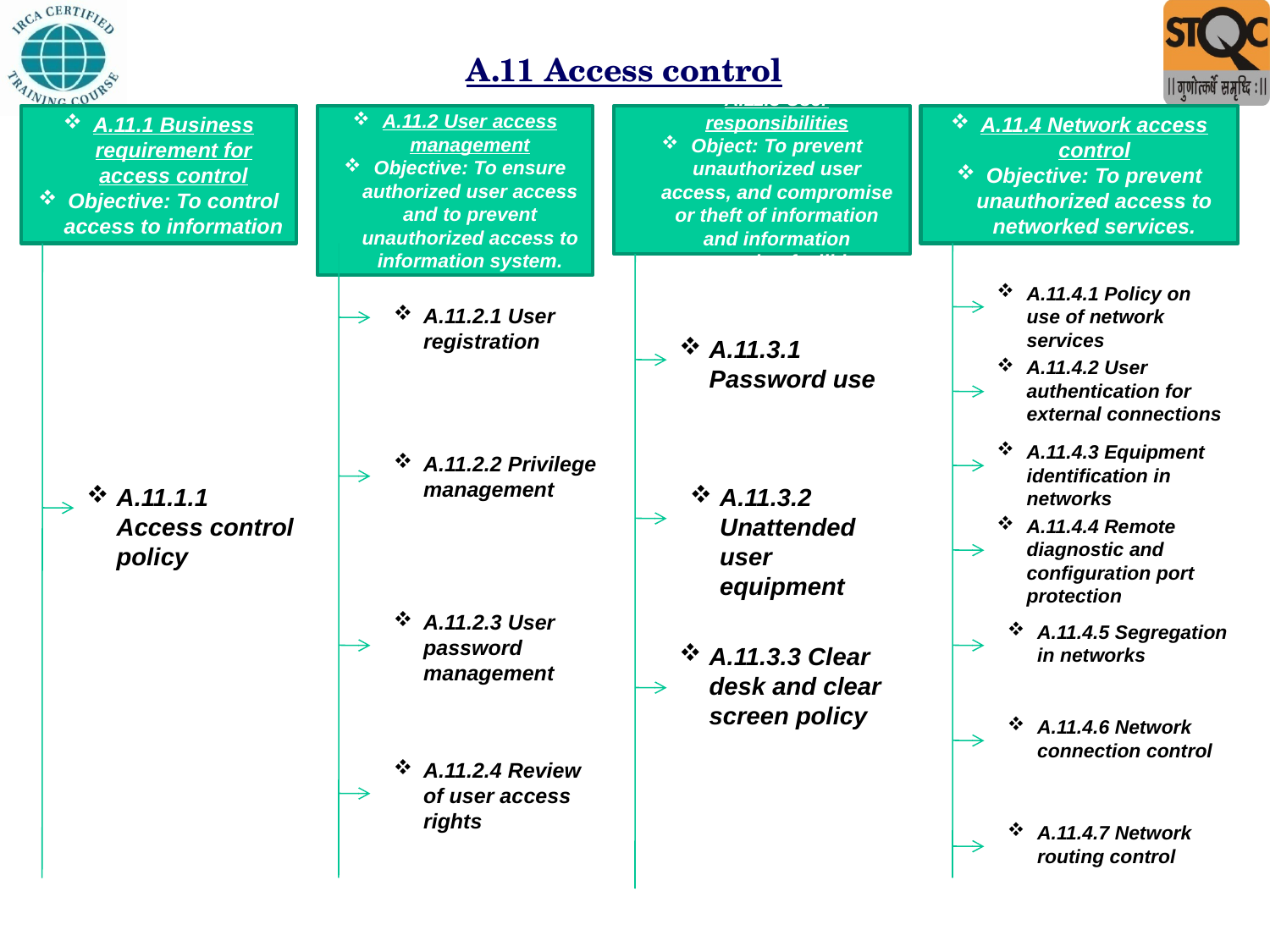

# A.11 Access control
A.11.1 Business requirement for access control
Objective: To control access to information
A.11.2 User access management
Objective: To ensure authorized user access and to prevent unauthorized access to information system.
A.11.3 User responsibilities
Object: To prevent unauthorized user access, and compromise or theft of information and information processing facilities.
A.11.4 Network access control
Objective: To prevent unauthorized access to networked services.
A.11.4.1 Policy on use of network services
A.11.2.1 User registration
A.11.3.1 Password use
A.11.4.2 User authentication for external connections
A.11.4.3 Equipment identification in networks
A.11.2.2 Privilege management
A.11.1.1 Access control policy
A.11.3.2 Unattended user equipment
A.11.4.4 Remote diagnostic and configuration port protection
A.11.2.3 User password management
A.11.4.5 Segregation in networks
A.11.3.3 Clear desk and clear screen policy
A.11.4.6 Network connection control
A.11.2.4 Review of user access rights
A.11.4.7 Network routing control